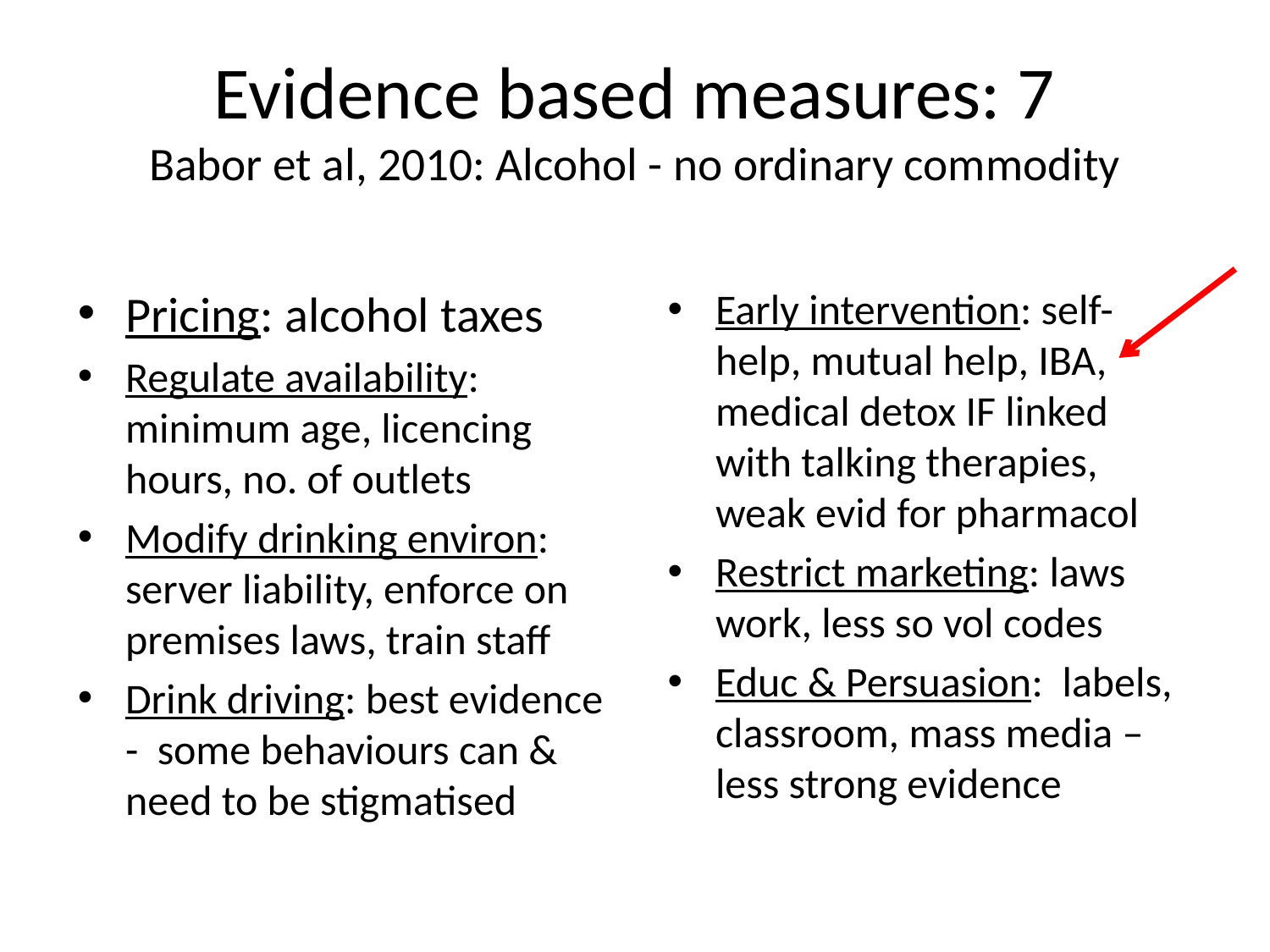

# Evidence based measures: 7 Babor et al, 2010: Alcohol - no ordinary commodity
Pricing: alcohol taxes
Regulate availability: minimum age, licencing hours, no. of outlets
Modify drinking environ: server liability, enforce on premises laws, train staff
Drink driving: best evidence -  some behaviours can & need to be stigmatised
Early intervention: self-help, mutual help, IBA, medical detox IF linked with talking therapies, weak evid for pharmacol
Restrict marketing: laws work, less so vol codes
Educ & Persuasion:  labels, classroom, mass media – less strong evidence